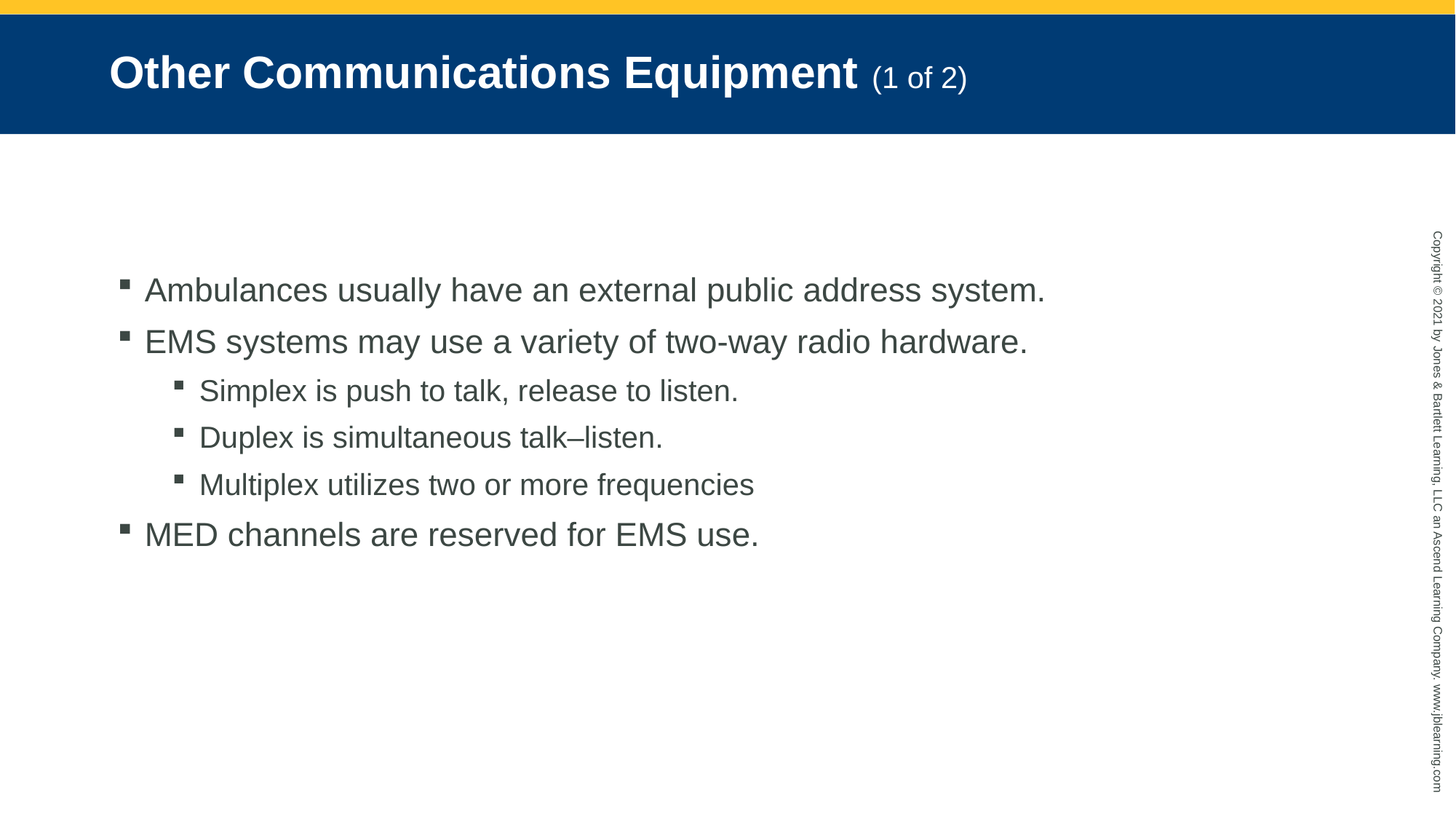

# Other Communications Equipment (1 of 2)
Ambulances usually have an external public address system.
EMS systems may use a variety of two-way radio hardware.
Simplex is push to talk, release to listen.
Duplex is simultaneous talk–listen.
Multiplex utilizes two or more frequencies
MED channels are reserved for EMS use.